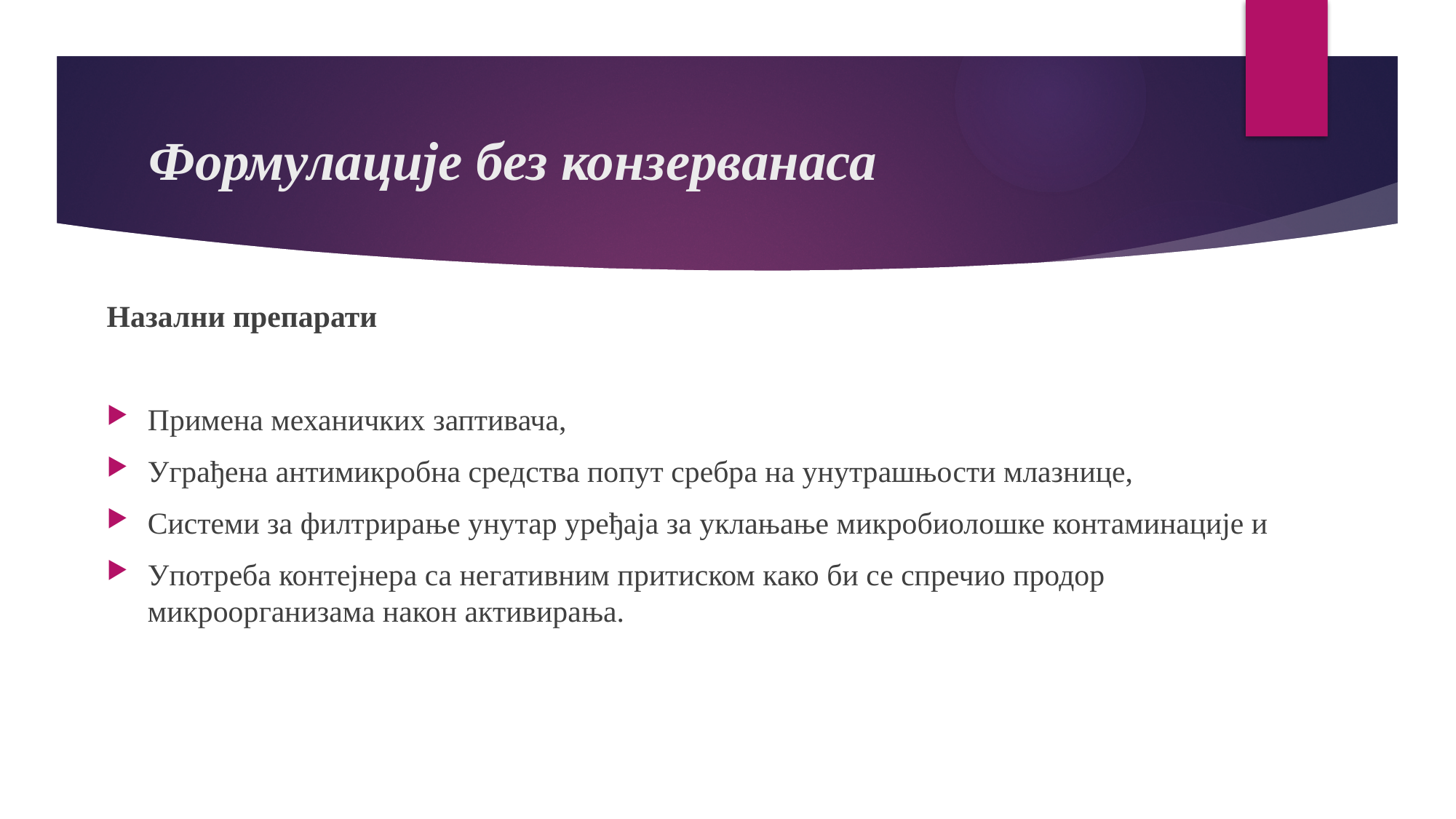

# Формулације без конзерванаса
Назални препарати

Примена механичких заптивача,
Уграђена антимикробна средства попут сребра на унутрашњости млазнице,
Системи за филтрирање унутар уређаја за уклањање микробиолошке контаминације и
Употреба контејнера са негативним притиском како би се спречио продор микроорганизама након активирања.